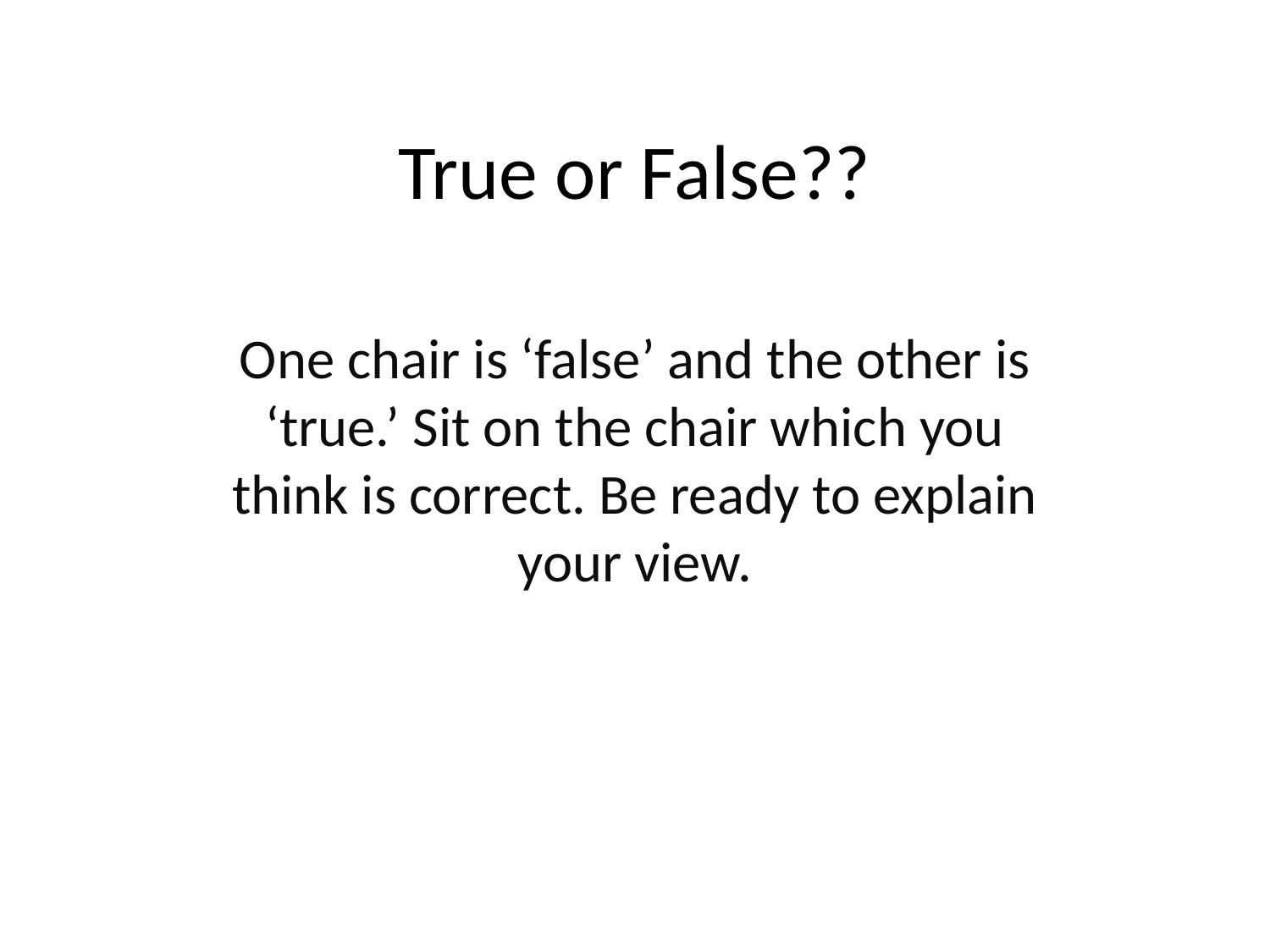

# True or False??
One chair is ‘false’ and the other is ‘true.’ Sit on the chair which you think is correct. Be ready to explain your view.